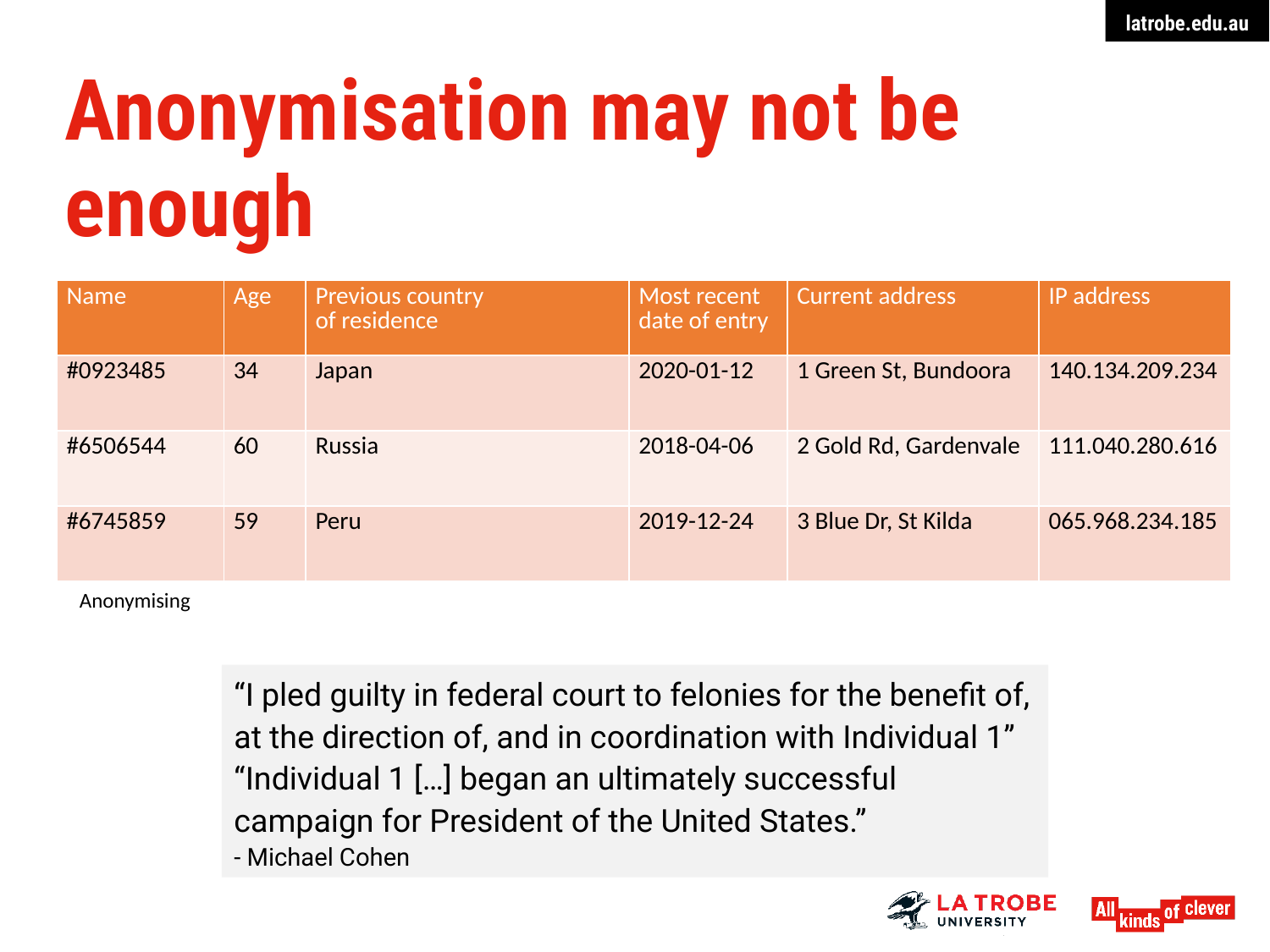

Anonymisation may not be enough
| Name | Age | Previous country of residence | Most recent date of entry | Current address | IP address |
| --- | --- | --- | --- | --- | --- |
| #0923485 | 34 | Japan | 2020-01-12 | 1 Green St, Bundoora | 140.134.209.234 |
| #6506544 | 60 | Russia | 2018-04-06 | 2 Gold Rd, Gardenvale | 111.040.280.616 |
| #6745859 | 59 | Peru | 2019-12-24 | 3 Blue Dr, St Kilda | 065.968.234.185 |
Anonymising
“I pled guilty in federal court to felonies for the benefit of, at the direction of, and in coordination with Individual 1”
“Individual 1 […] began an ultimately successful campaign for President of the United States.”
- Michael Cohen